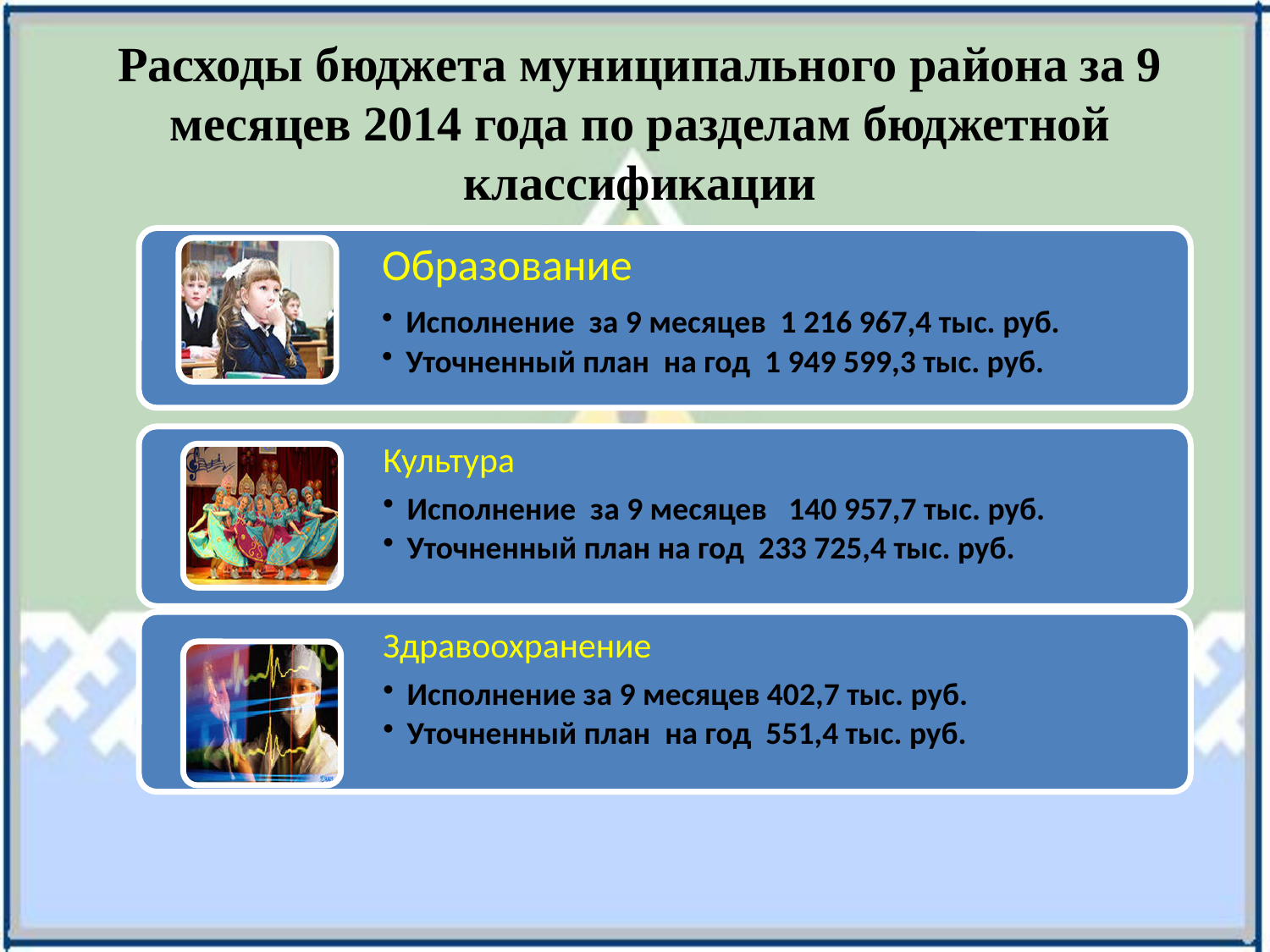

Расходы бюджета муниципального района за 9 месяцев 2014 года по разделам бюджетной классификации
Образование
Исполнение  за 9 месяцев  1 216 967,4 тыс. руб.
Уточненный план  на год  1 949 599,3 тыс. руб.
Культура
Исполнение  за 9 месяцев   140 957,7 тыс. руб.
Уточненный план на год  233 725,4 тыс. руб.
Здравоохранение
Исполнение за 9 месяцев 402,7 тыс. руб.
Уточненный план  на год  551,4 тыс. руб.